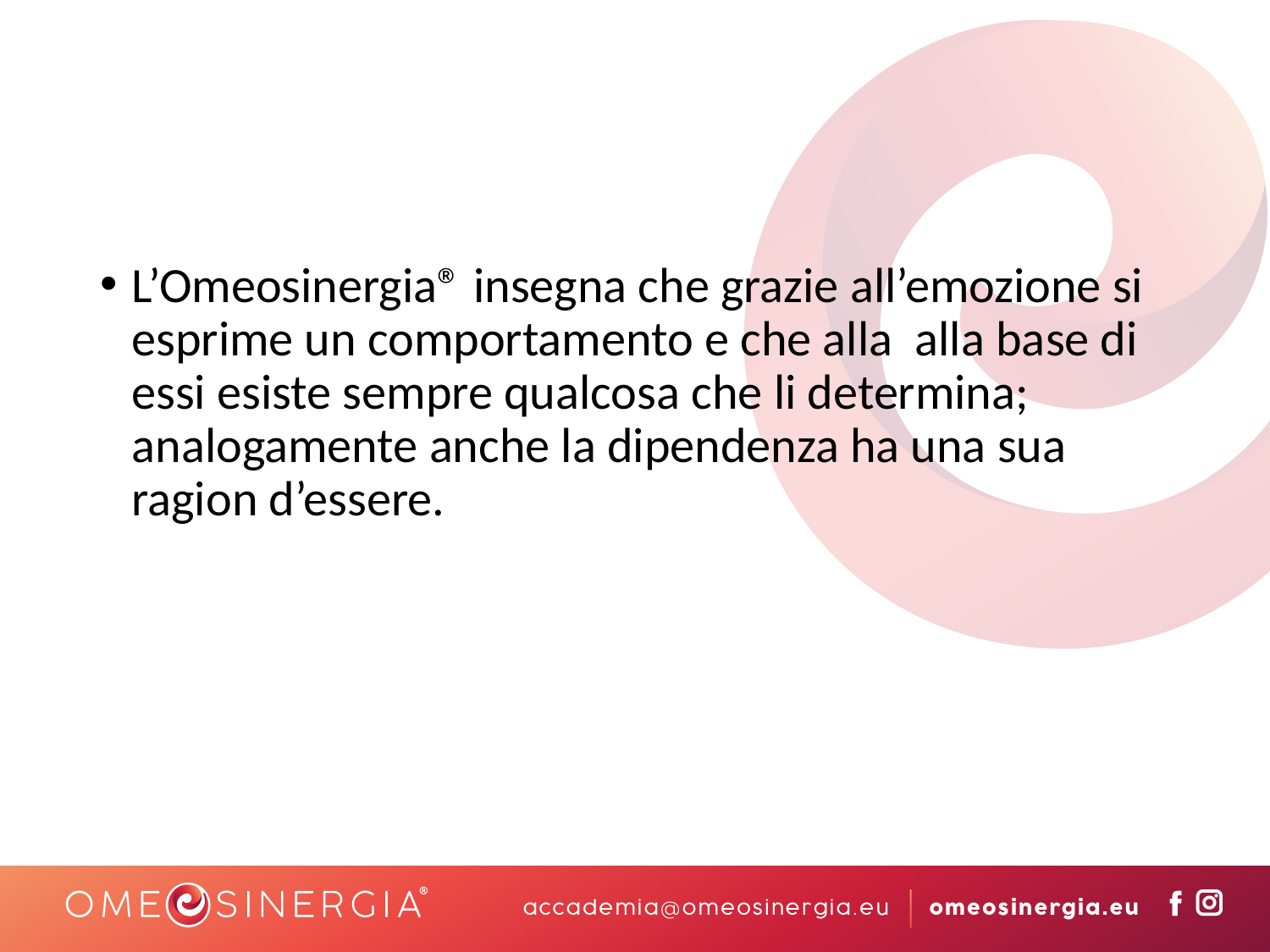

L’Omeosinergia® insegna che grazie all’emozione si esprime un comportamento e che alla  alla base di essi esiste sempre qualcosa che li determina; analogamente anche la dipendenza ha una sua ragion d’essere.